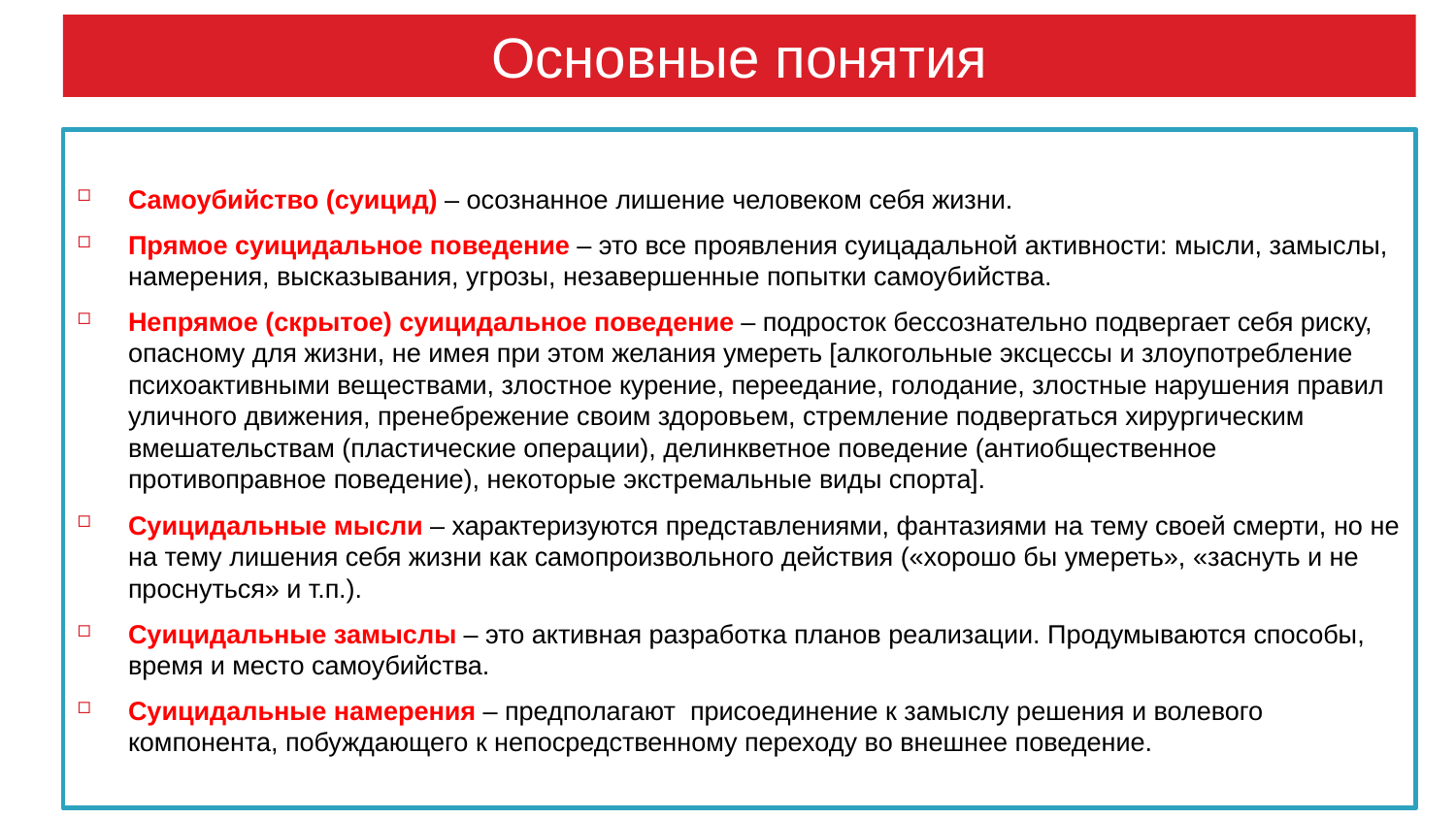

Основные понятия

Самоубийство (суицид) – осознанное лишение человеком себя жизни.
Прямое суицидальное поведение – это все проявления суицадальной активности: мысли, замыслы, намерения, высказывания, угрозы, незавершенные попытки самоубийства.
Непрямое (скрытое) суицидальное поведение – подросток бессознательно подвергает себя риску, опасному для жизни, не имея при этом желания умереть [алкогольные эксцессы и злоупотребление  психоактивными веществами, злостное курение, переедание, голодание, злостные нарушения правил уличного движения, пренебрежение своим здоровьем, стремление подвергаться хирургическим вмешательствам (пластические операции), делинкветное поведение (антиобщественное противоправное поведение), некоторые экстремальные виды спорта].
Суицидальные мысли – характеризуются представлениями, фантазиями на тему своей смерти, но не на тему лишения себя жизни как самопроизвольного действия («хорошо бы умереть», «заснуть и не проснуться» и т.п.).
Суицидальные замыслы – это активная разработка планов реализации. Продумываются способы, время и место самоубийства.
Суицидальные намерения – предполагают  присоединение к замыслу решения и волевого компонента, побуждающего к непосредственному переходу во внешнее поведение.